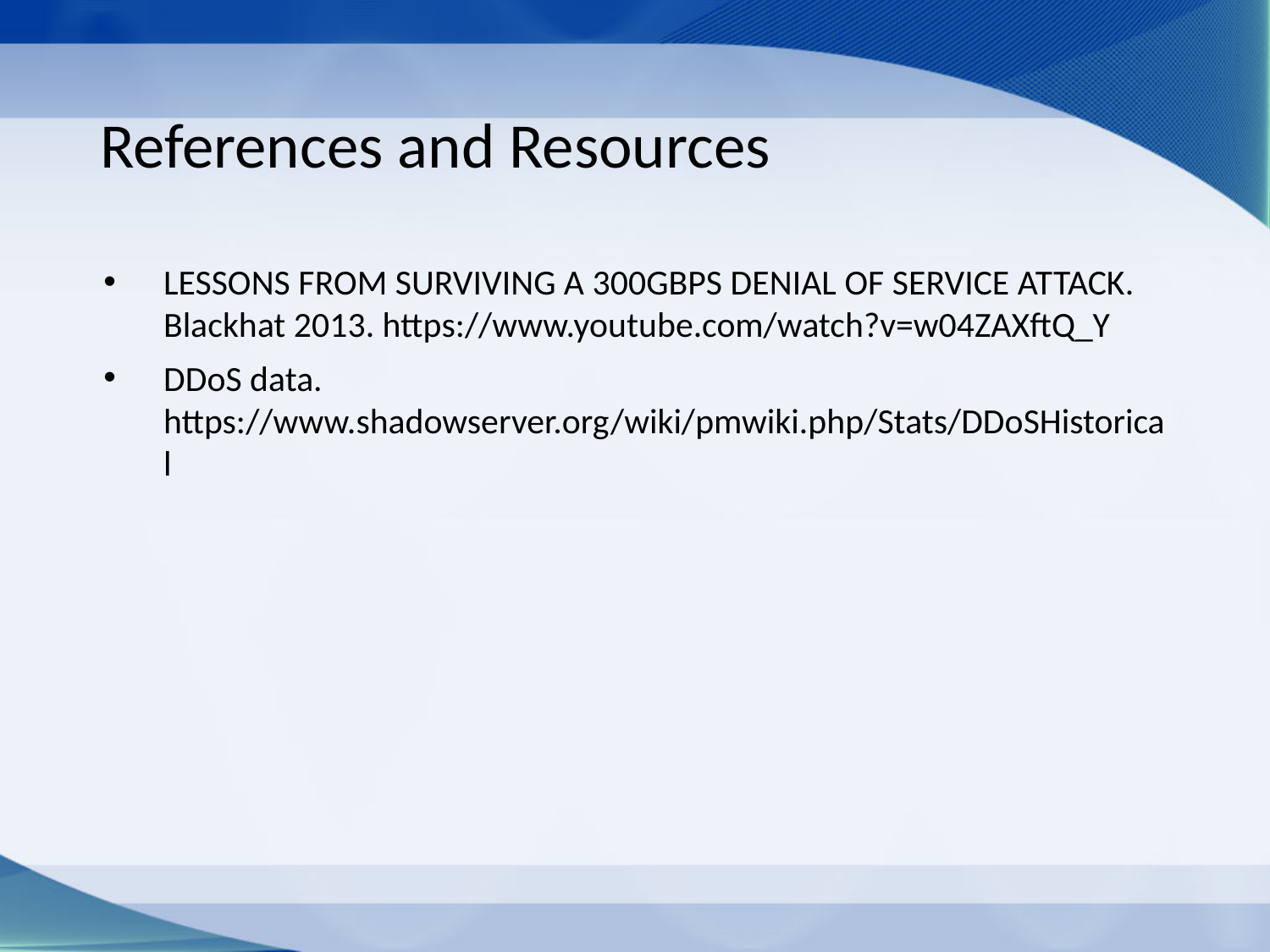

# References and Resources
LESSONS FROM SURVIVING A 300GBPS DENIAL OF SERVICE ATTACK. Blackhat 2013. https://www.youtube.com/watch?v=w04ZAXftQ_Y
DDoS data. https://www.shadowserver.org/wiki/pmwiki.php/Stats/DDoSHistorical